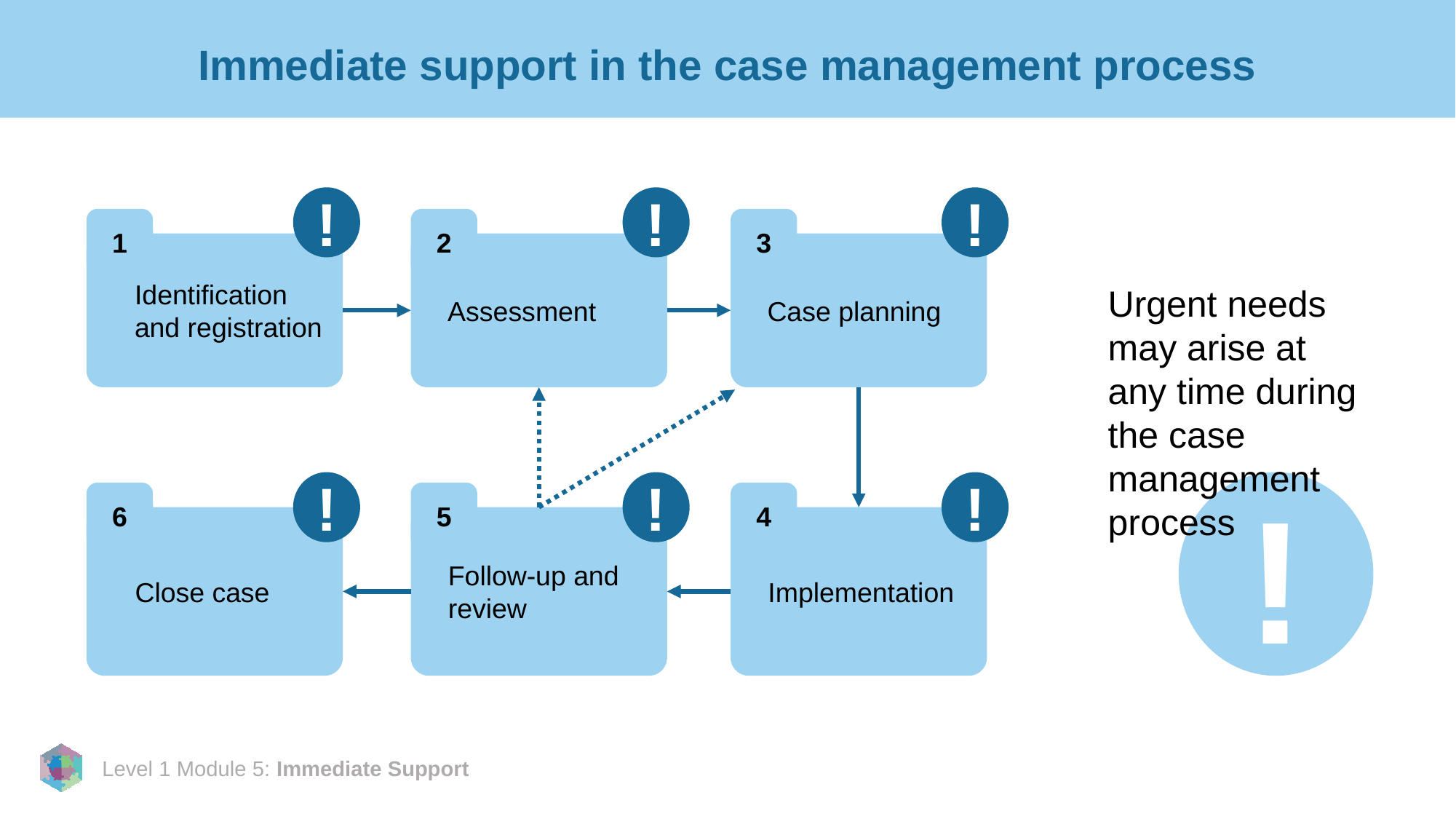

# Immediate support in the case management process
!
!
!
1
2
3
Identification and registration
Assessment
Case planning
Urgent needs may arise at any time during the case management process
!
!
!
!
6
5
4
Close case
Follow-up and review
Implementation